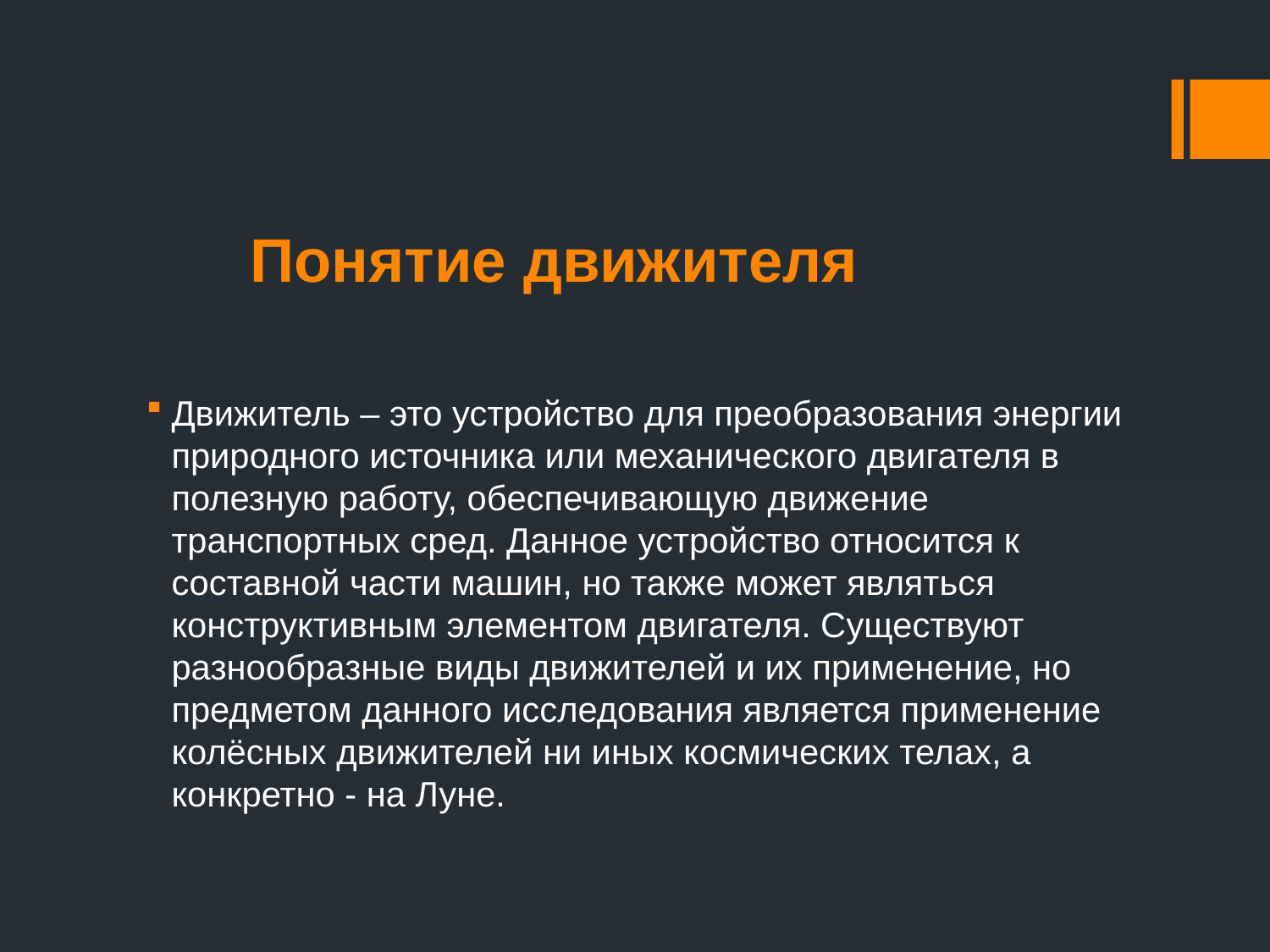

# Понятие движителя
Движитель – это устройство для преобразования энергии природного источника или механического двигателя в полезную работу, обеспечивающую движение транспортных сред. Данное устройство относится к составной части машин, но также может являться конструктивным элементом двигателя. Существуют разнообразные виды движителей и их применение, но предметом данного исследования является применение колёсных движителей ни иных космических телах, а конкретно - на Луне.